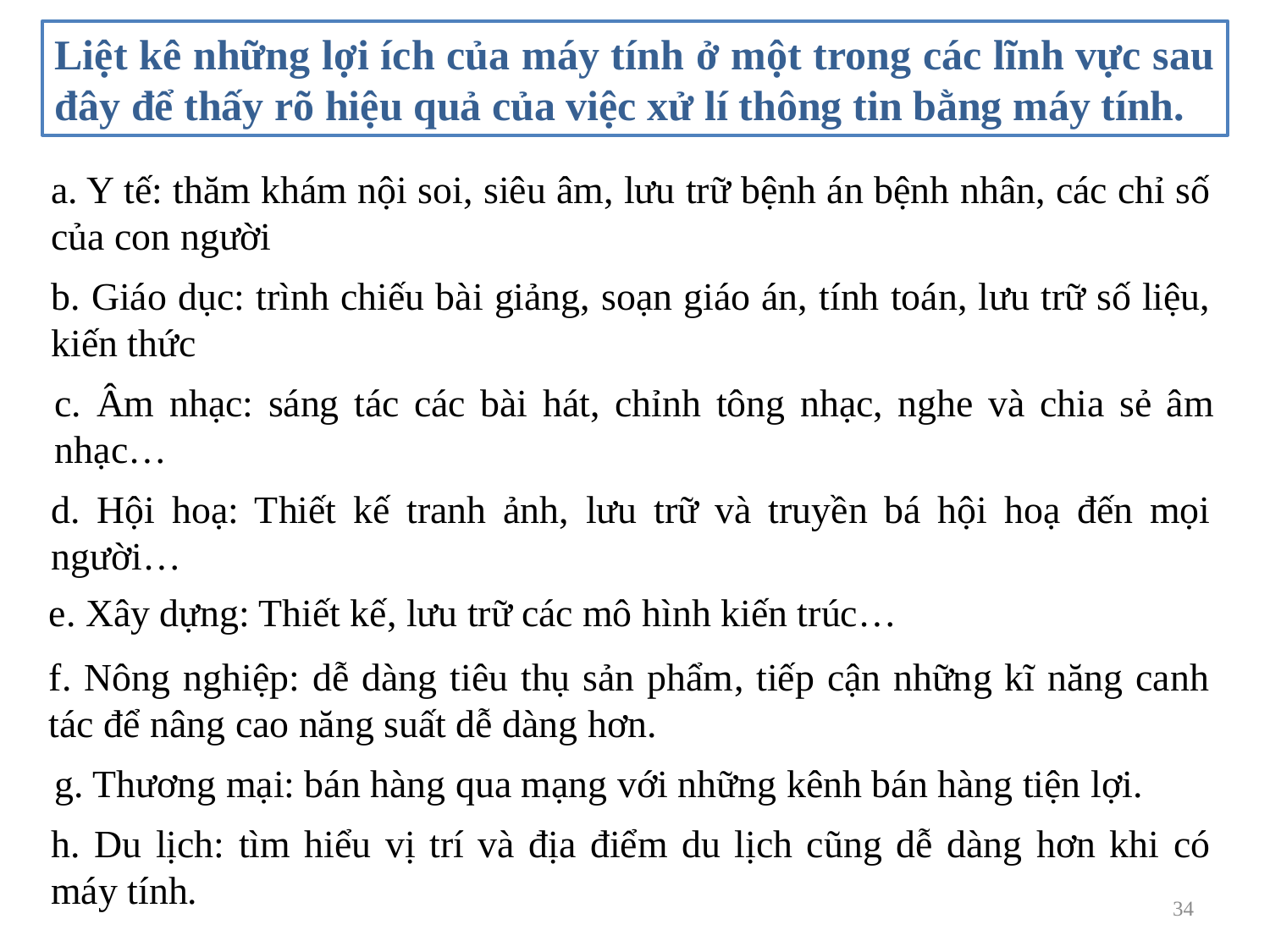

Liệt kê những lợi ích của máy tính ở một trong các lĩnh vực sau đây để thấy rõ hiệu quả của việc xử lí thông tin bằng máy tính.
a. Y tế: thăm khám nội soi, siêu âm, lưu trữ bệnh án bệnh nhân, các chỉ số của con người
b. Giáo dục: trình chiếu bài giảng, soạn giáo án, tính toán, lưu trữ số liệu, kiến thức
c. Âm nhạc: sáng tác các bài hát, chỉnh tông nhạc, nghe và chia sẻ âm nhạc…
d. Hội hoạ: Thiết kế tranh ảnh, lưu trữ và truyền bá hội hoạ đến mọi người…
e. Xây dựng: Thiết kế, lưu trữ các mô hình kiến trúc…
f. Nông nghiệp: dễ dàng tiêu thụ sản phẩm, tiếp cận những kĩ năng canh tác để nâng cao năng suất dễ dàng hơn.
g. Thương mại: bán hàng qua mạng với những kênh bán hàng tiện lợi.
h. Du lịch: tìm hiểu vị trí và địa điểm du lịch cũng dễ dàng hơn khi có máy tính.
34